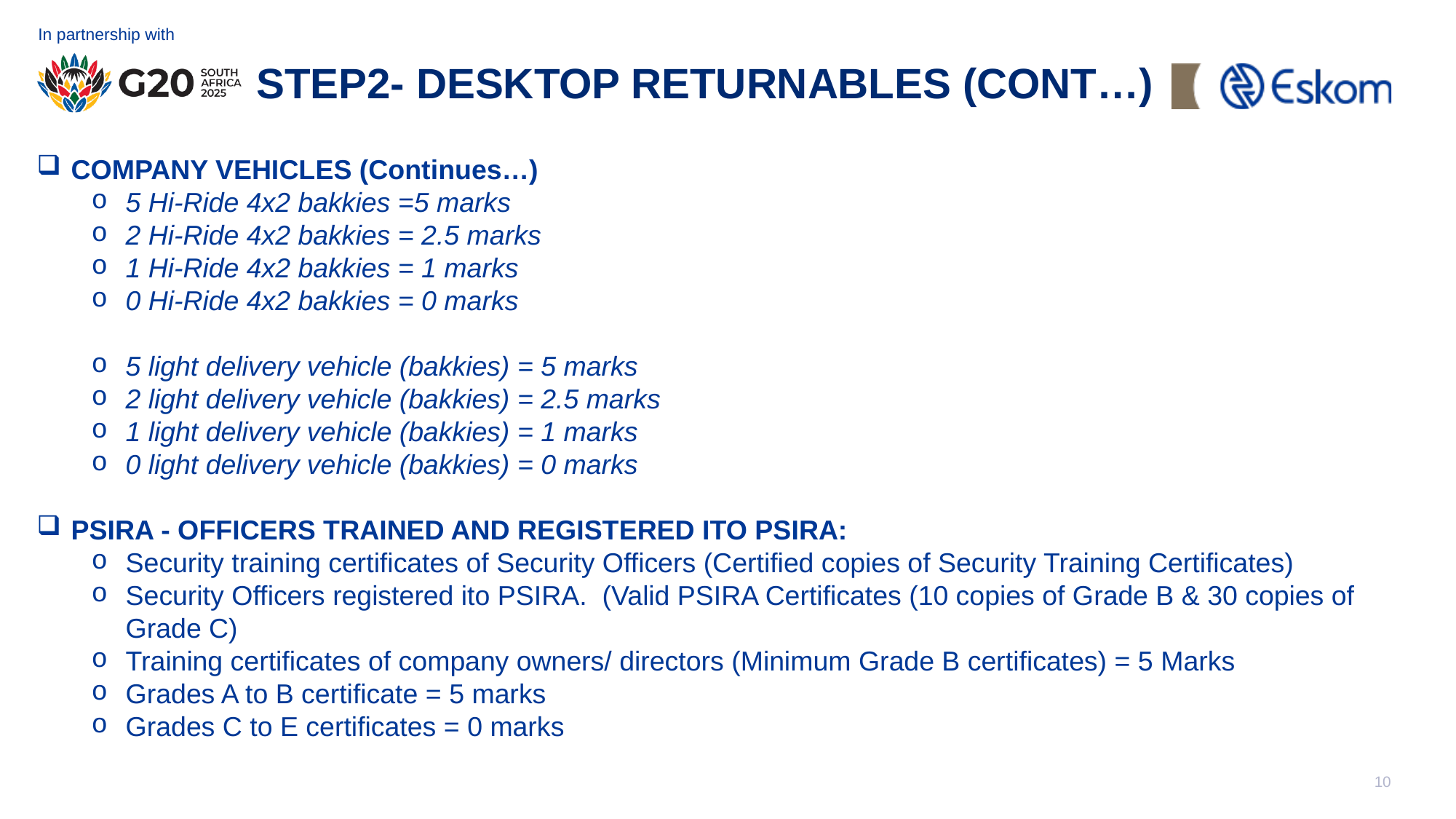

#
STEP2- DESKTOP RETURNABLES (CONT…)
COMPANY VEHICLES (Continues…)
5 Hi-Ride 4x2 bakkies =5 marks
2 Hi-Ride 4x2 bakkies = 2.5 marks
1 Hi-Ride 4x2 bakkies = 1 marks
0 Hi-Ride 4x2 bakkies = 0 marks

5 light delivery vehicle (bakkies) = 5 marks
2 light delivery vehicle (bakkies) = 2.5 marks
1 light delivery vehicle (bakkies) = 1 marks
0 light delivery vehicle (bakkies) = 0 marks

PSIRA - OFFICERS TRAINED AND REGISTERED ITO PSIRA:
Security training certificates of Security Officers (Certified copies of Security Training Certificates)
Security Officers registered ito PSIRA.  (Valid PSIRA Certificates (10 copies of Grade B & 30 copies of Grade C)
Training certificates of company owners/ directors (Minimum Grade B certificates) = 5 Marks
Grades A to B certificate = 5 marks
Grades C to E certificates = 0 marks

10